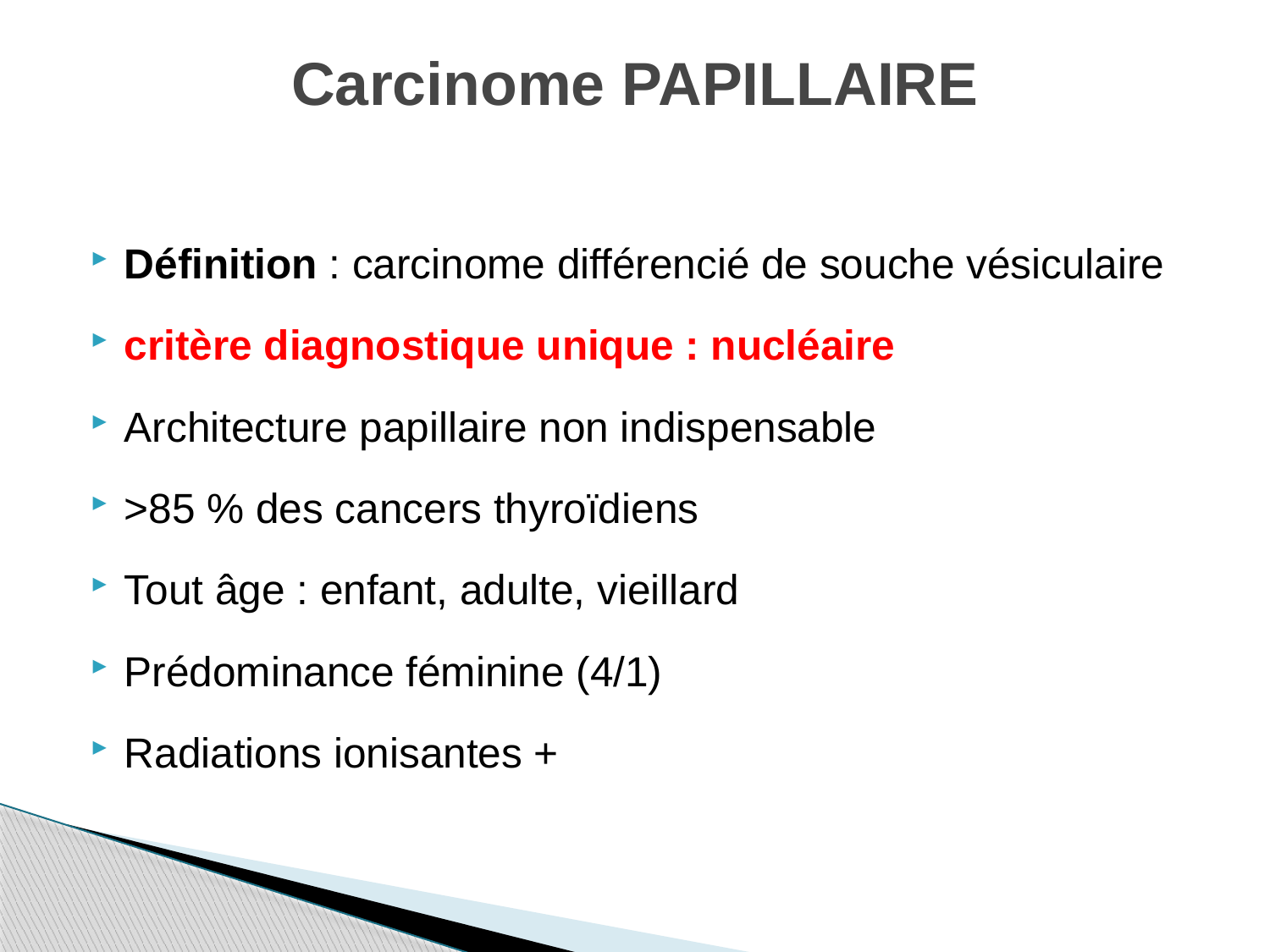

# Carcinome PAPILLAIRE
Définition : carcinome différencié de souche vésiculaire
critère diagnostique unique : nucléaire
Architecture papillaire non indispensable
>85 % des cancers thyroïdiens
Tout âge : enfant, adulte, vieillard
Prédominance féminine (4/1)
Radiations ionisantes +